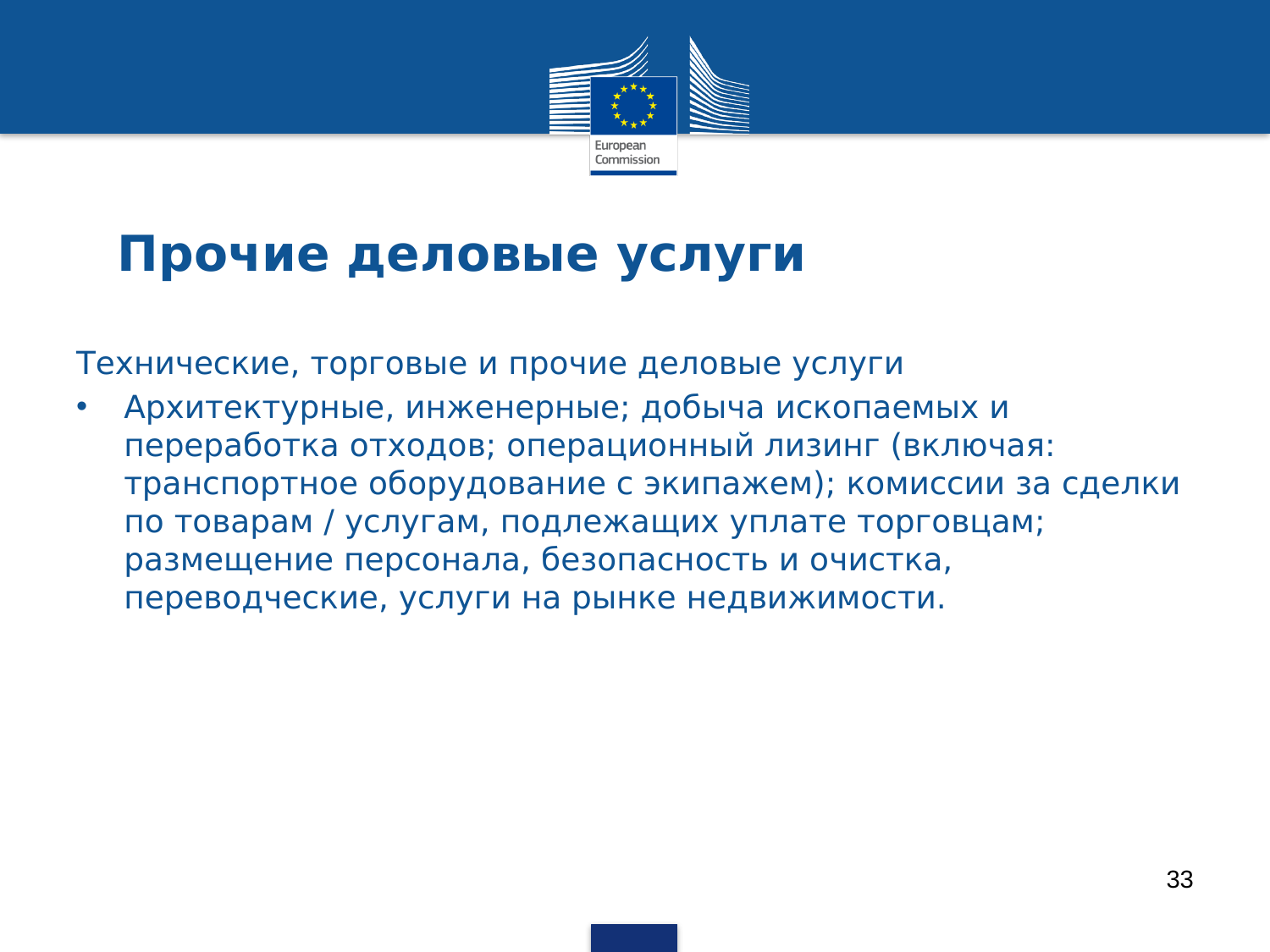

# Прочие деловые услуги
Технические, торговые и прочие деловые услуги
Архитектурные, инженерные; добыча ископаемых и переработка отходов; операционный лизинг (включая: транспортное оборудование с экипажем); комиссии за сделки по товарам / услугам, подлежащих уплате торговцам; размещение персонала, безопасность и очистка, переводческие, услуги на рынке недвижимости.
33